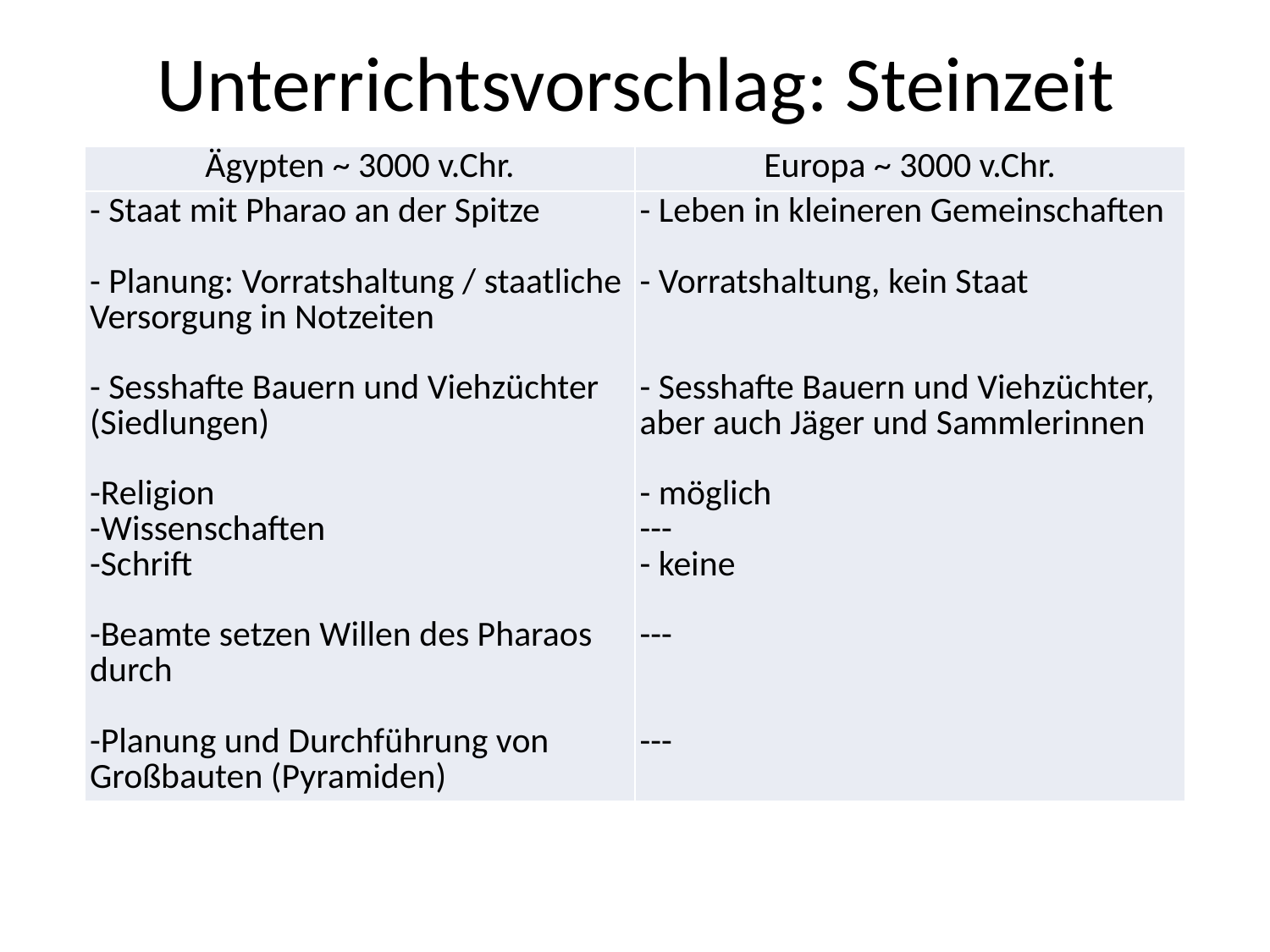

# Unterrichtsvorschlag: Steinzeit
| Ägypten ~ 3000 v.Chr. | Europa ~ 3000 v.Chr. |
| --- | --- |
| - Staat mit Pharao an der Spitze   - Planung: Vorratshaltung / staatliche Versorgung in Notzeiten   - Sesshafte Bauern und Viehzüchter (Siedlungen)   -Religion -Wissenschaften -Schrift   -Beamte setzen Willen des Pharaos durch   -Planung und Durchführung von Großbauten (Pyramiden) | - Leben in kleineren Gemeinschaften   - Vorratshaltung, kein Staat     - Sesshafte Bauern und Viehzüchter, aber auch Jäger und Sammlerinnen   - möglich --- - keine   ---   --- |